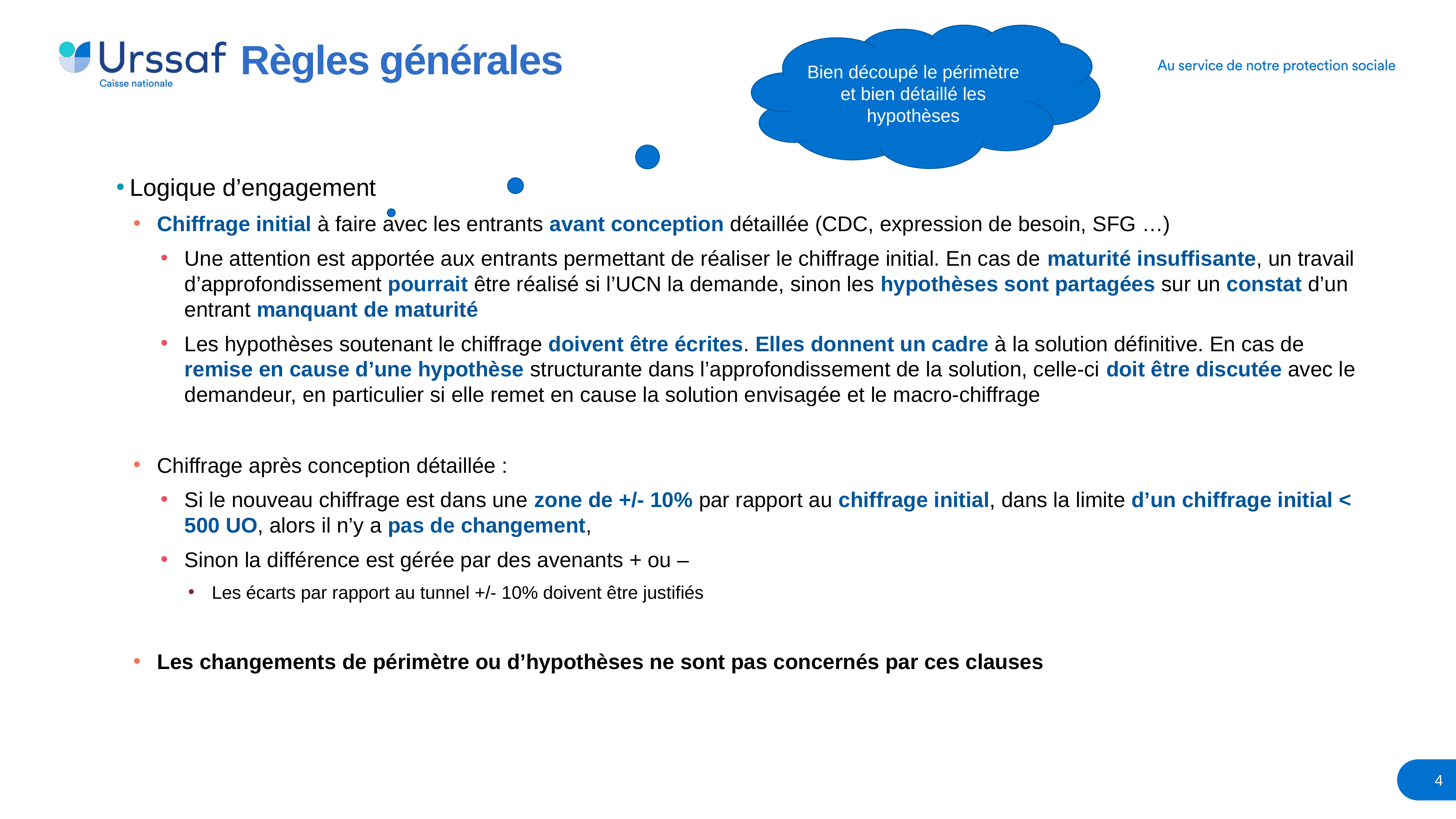

# Règles générales
Bien découpé le périmètre et bien détaillé les hypothèses
Logique d’engagement
Chiffrage initial à faire avec les entrants avant conception détaillée (CDC, expression de besoin, SFG …)
Une attention est apportée aux entrants permettant de réaliser le chiffrage initial. En cas de maturité insuffisante, un travail d’approfondissement pourrait être réalisé si l’UCN la demande, sinon les hypothèses sont partagées sur un constat d’un entrant manquant de maturité
Les hypothèses soutenant le chiffrage doivent être écrites. Elles donnent un cadre à la solution définitive. En cas de remise en cause d’une hypothèse structurante dans l’approfondissement de la solution, celle-ci doit être discutée avec le demandeur, en particulier si elle remet en cause la solution envisagée et le macro-chiffrage

Chiffrage après conception détaillée :
Si le nouveau chiffrage est dans une zone de +/- 10% par rapport au chiffrage initial, dans la limite d’un chiffrage initial < 500 UO, alors il n’y a pas de changement,
Sinon la différence est gérée par des avenants + ou –
Les écarts par rapport au tunnel +/- 10% doivent être justifiés

Les changements de périmètre ou d’hypothèses ne sont pas concernés par ces clauses